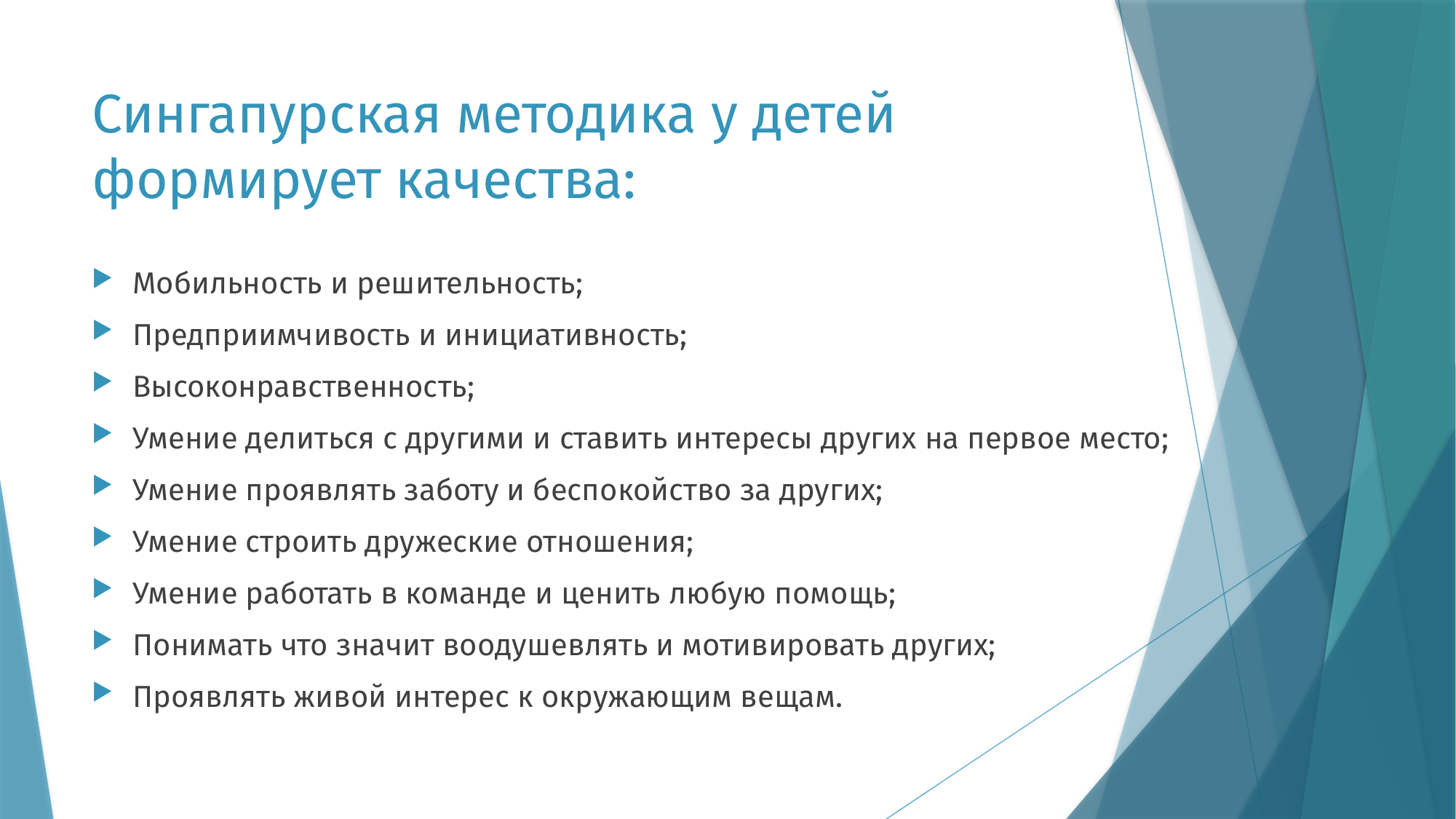

# Сингапурская методика у детей формирует качества:
Мобильность и решительность;
Предприимчивость и инициативность;
Высоконравственность;
Умение делиться с другими и ставить интересы других на первое место;
Умение проявлять заботу и беспокойство за других;
Умение строить дружеские отношения;
Умение работать в команде и ценить любую помощь;
Понимать что значит воодушевлять и мотивировать других;
Проявлять живой интерес к окружающим вещам.